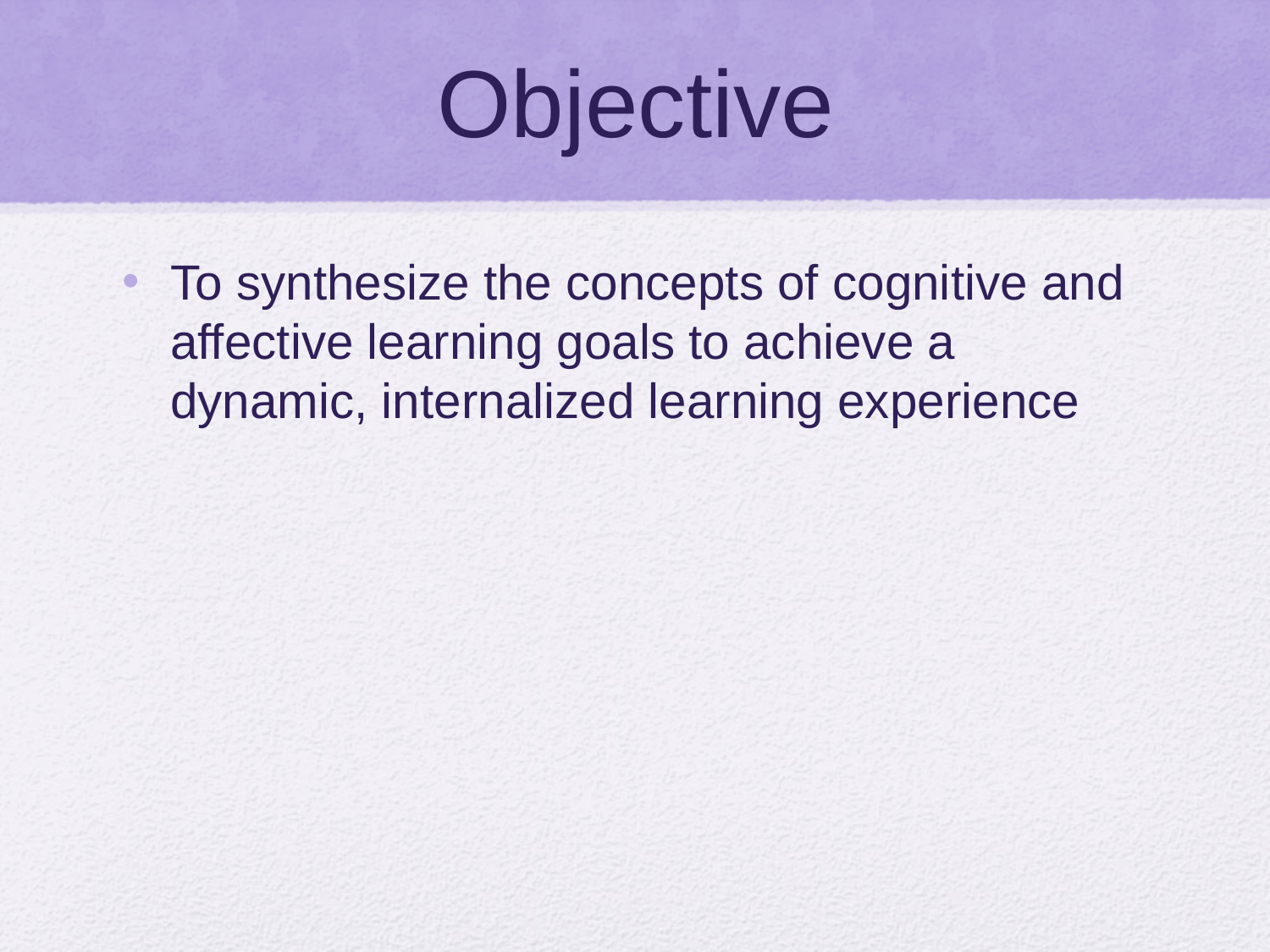

# Objective
To synthesize the concepts of cognitive and affective learning goals to achieve a dynamic, internalized learning experience